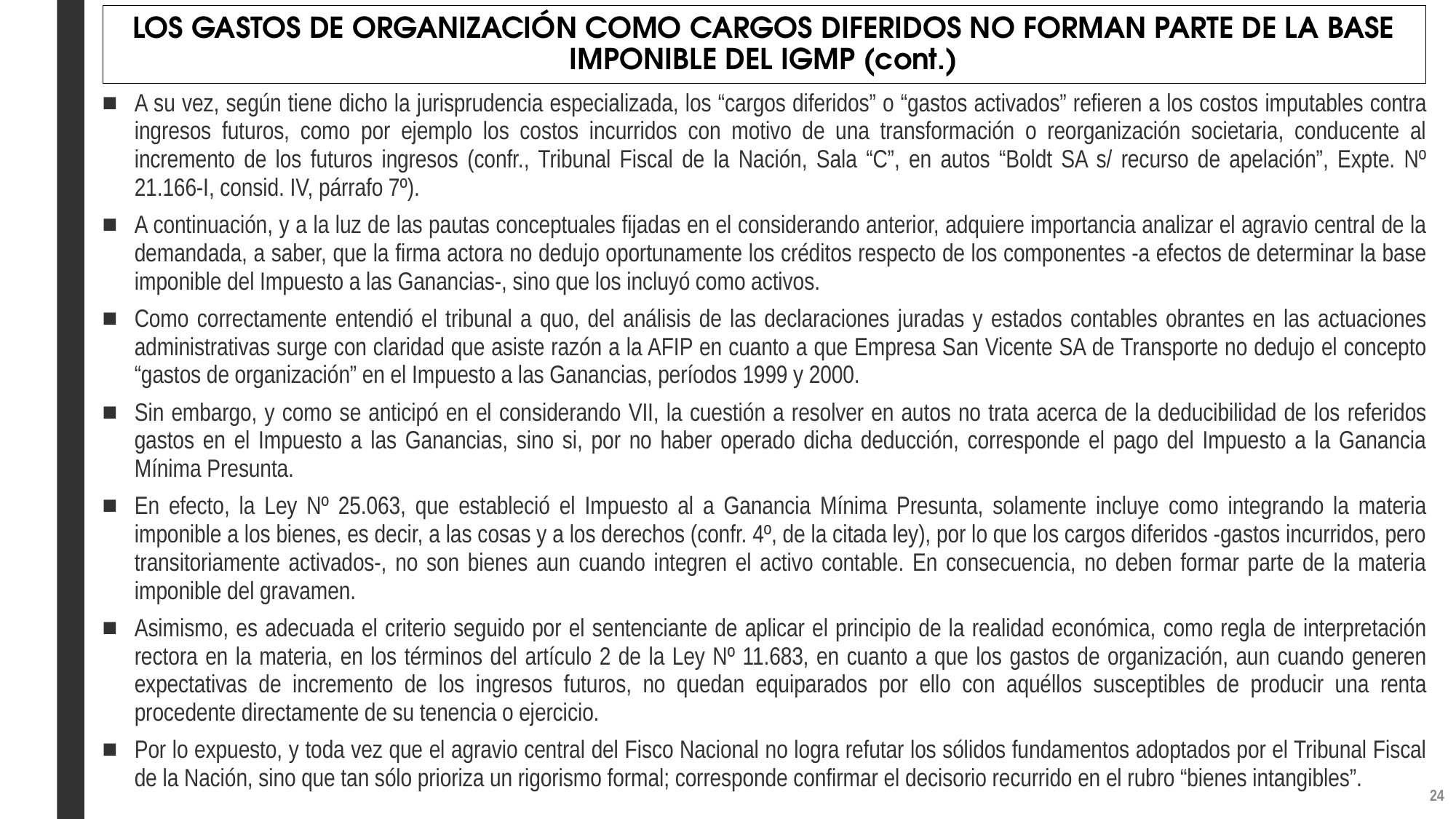

# LOS GASTOS DE ORGANIZACIÓN COMO CARGOS DIFERIDOS NO FORMAN PARTE DE LA BASE IMPONIBLE DEL IGMP (cont.)
A su vez, según tiene dicho la jurisprudencia especializada, los “cargos diferidos” o “gastos activados” refieren a los costos imputables contra ingresos futuros, como por ejemplo los costos incurridos con motivo de una transformación o reorganización societaria, conducente al incremento de los futuros ingresos (confr., Tribunal Fiscal de la Nación, Sala “C”, en autos “Boldt SA s/ recurso de apelación”, Expte. Nº 21.166-I, consid. IV, párrafo 7º).
A continuación, y a la luz de las pautas conceptuales fijadas en el considerando anterior, adquiere importancia analizar el agravio central de la demandada, a saber, que la firma actora no dedujo oportunamente los créditos respecto de los componentes -a efectos de determinar la base imponible del Impuesto a las Ganancias-, sino que los incluyó como activos.
Como correctamente entendió el tribunal a quo, del análisis de las declaraciones juradas y estados contables obrantes en las actuaciones administrativas surge con claridad que asiste razón a la AFIP en cuanto a que Empresa San Vicente SA de Transporte no dedujo el concepto “gastos de organización” en el Impuesto a las Ganancias, períodos 1999 y 2000.
Sin embargo, y como se anticipó en el considerando VII, la cuestión a resolver en autos no trata acerca de la deducibilidad de los referidos gastos en el Impuesto a las Ganancias, sino si, por no haber operado dicha deducción, corresponde el pago del Impuesto a la Ganancia Mínima Presunta.
En efecto, la Ley Nº 25.063, que estableció el Impuesto al a Ganancia Mínima Presunta, solamente incluye como integrando la materia imponible a los bienes, es decir, a las cosas y a los derechos (confr. 4º, de la citada ley), por lo que los cargos diferidos -gastos incurridos, pero transitoriamente activados-, no son bienes aun cuando integren el activo contable. En consecuencia, no deben formar parte de la materia imponible del gravamen.
Asimismo, es adecuada el criterio seguido por el sentenciante de aplicar el principio de la realidad económica, como regla de interpretación rectora en la materia, en los términos del artículo 2 de la Ley Nº 11.683, en cuanto a que los gastos de organización, aun cuando generen expectativas de incremento de los ingresos futuros, no quedan equiparados por ello con aquéllos susceptibles de producir una renta procedente directamente de su tenencia o ejercicio.
Por lo expuesto, y toda vez que el agravio central del Fisco Nacional no logra refutar los sólidos fundamentos adoptados por el Tribunal Fiscal de la Nación, sino que tan sólo prioriza un rigorismo formal; corresponde confirmar el decisorio recurrido en el rubro “bienes intangibles”.
24